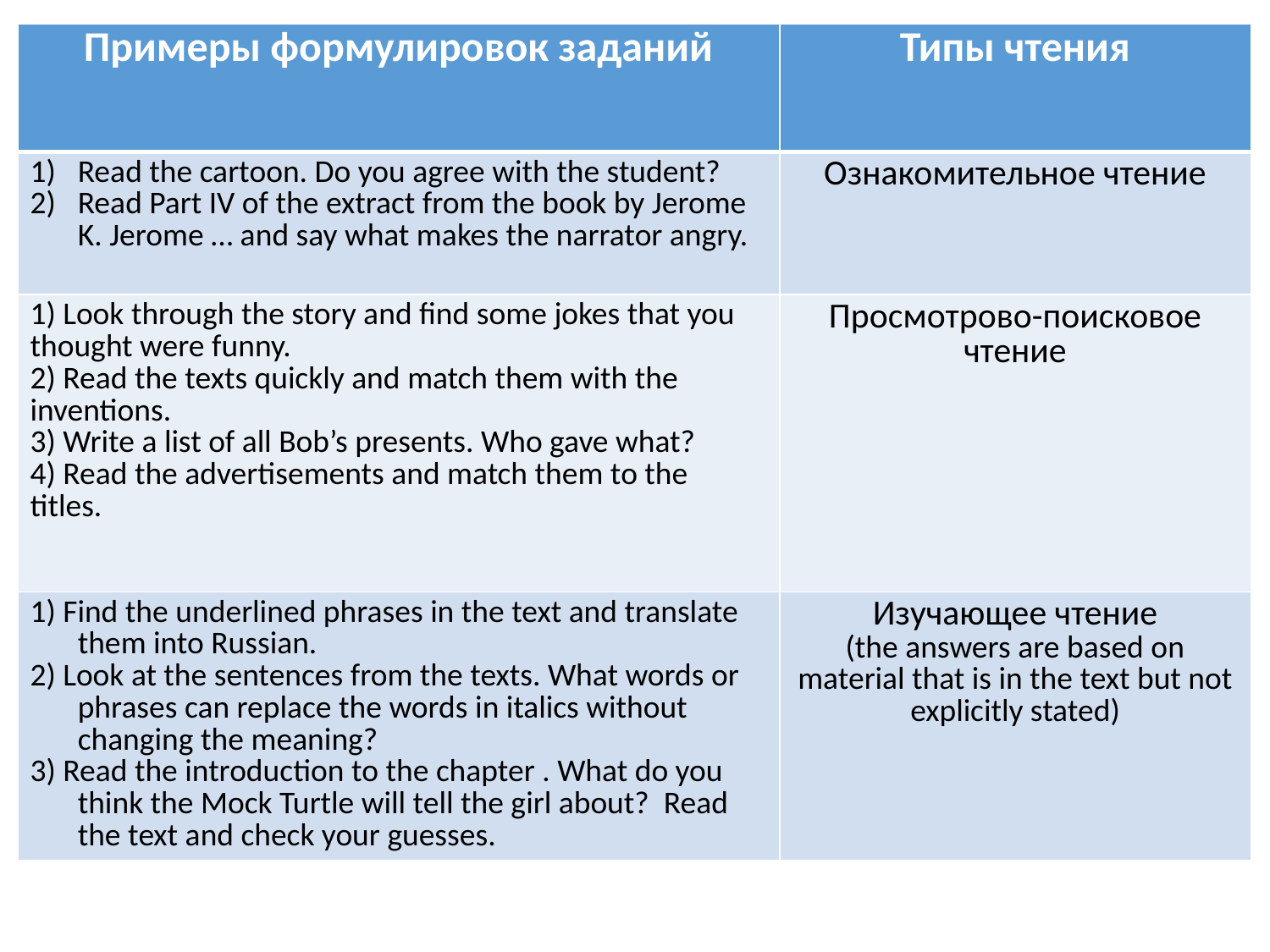

| Примеры формулировок заданий | Типы чтения |
| --- | --- |
| Read the cartoon. Do you agree with the student? Read Part IV of the extract from the book by Jerome K. Jerome … and say what makes the narrator angry. | Ознакомительное чтение |
| 1) Look through the story and find some jokes that you thought were funny. 2) Read the texts quickly and match them with the inventions. 3) Write a list of all Bob’s presents. Who gave what? 4) Read the advertisements and match them to the titles. | Просмотрово-поисковое чтение |
| 1) Find the underlined phrases in the text and translate them into Russian. 2) Look at the sentences from the texts. What words or phrases can replace the words in italics without changing the meaning? 3) Read the introduction to the chapter . What do you think the Mock Turtle will tell the girl about? Read the text and check your guesses. | Изучающее чтение (the answers are based on material that is in the text but not explicitly stated) |